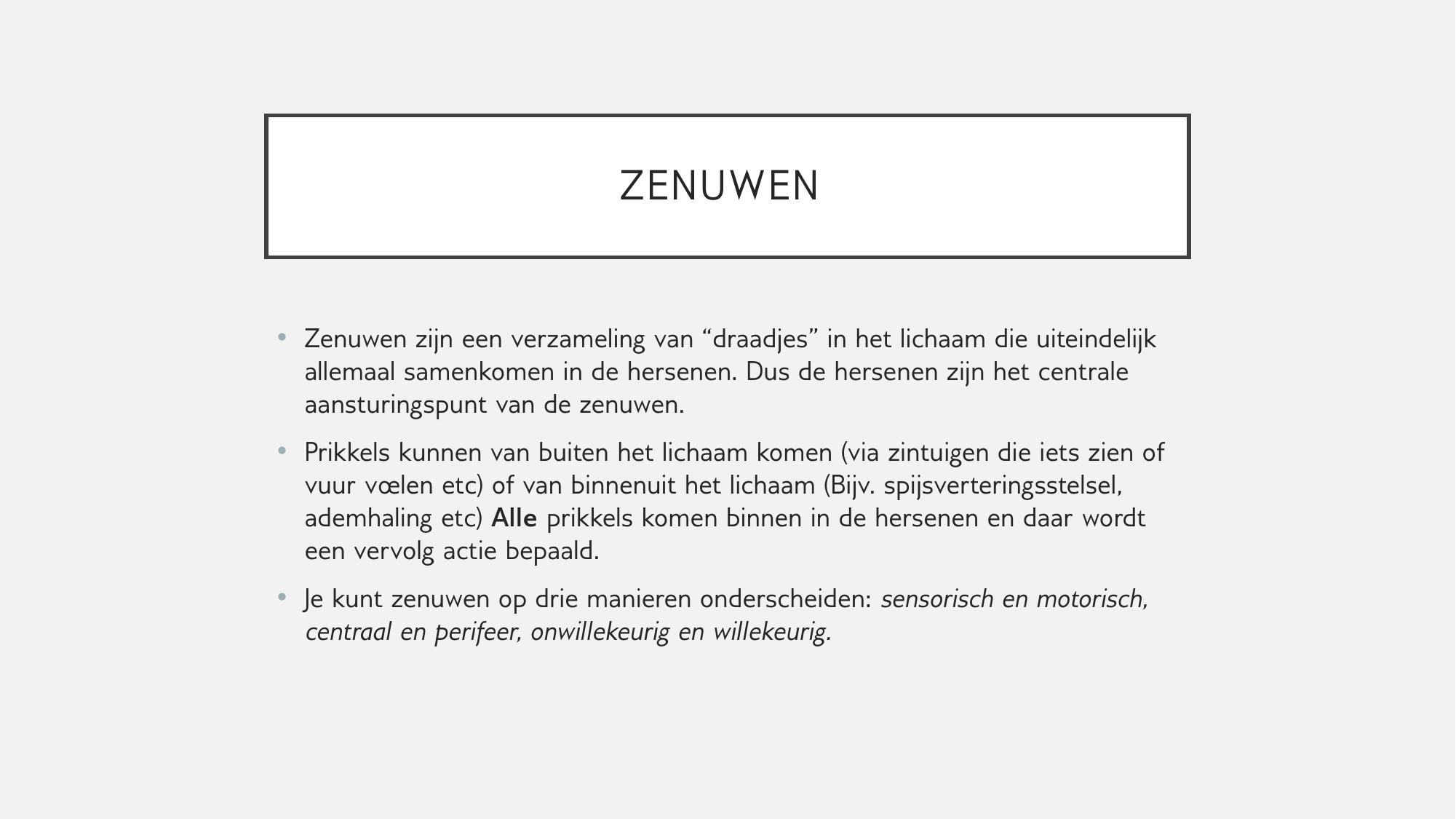

# Zenuwen
Zenuwen zijn een verzameling van “draadjes” in het lichaam die uiteindelijk allemaal samenkomen in de hersenen. Dus de hersenen zijn het centrale aansturingspunt van de zenuwen.
Prikkels kunnen van buiten het lichaam komen (via zintuigen die iets zien of vuur voelen etc) of van binnenuit het lichaam (Bijv. spijsverteringsstelsel, ademhaling etc) Alle prikkels komen binnen in de hersenen en daar wordt een vervolg actie bepaald.
Je kunt zenuwen op drie manieren onderscheiden: sensorisch en motorisch, centraal en perifeer, onwillekeurig en willekeurig.